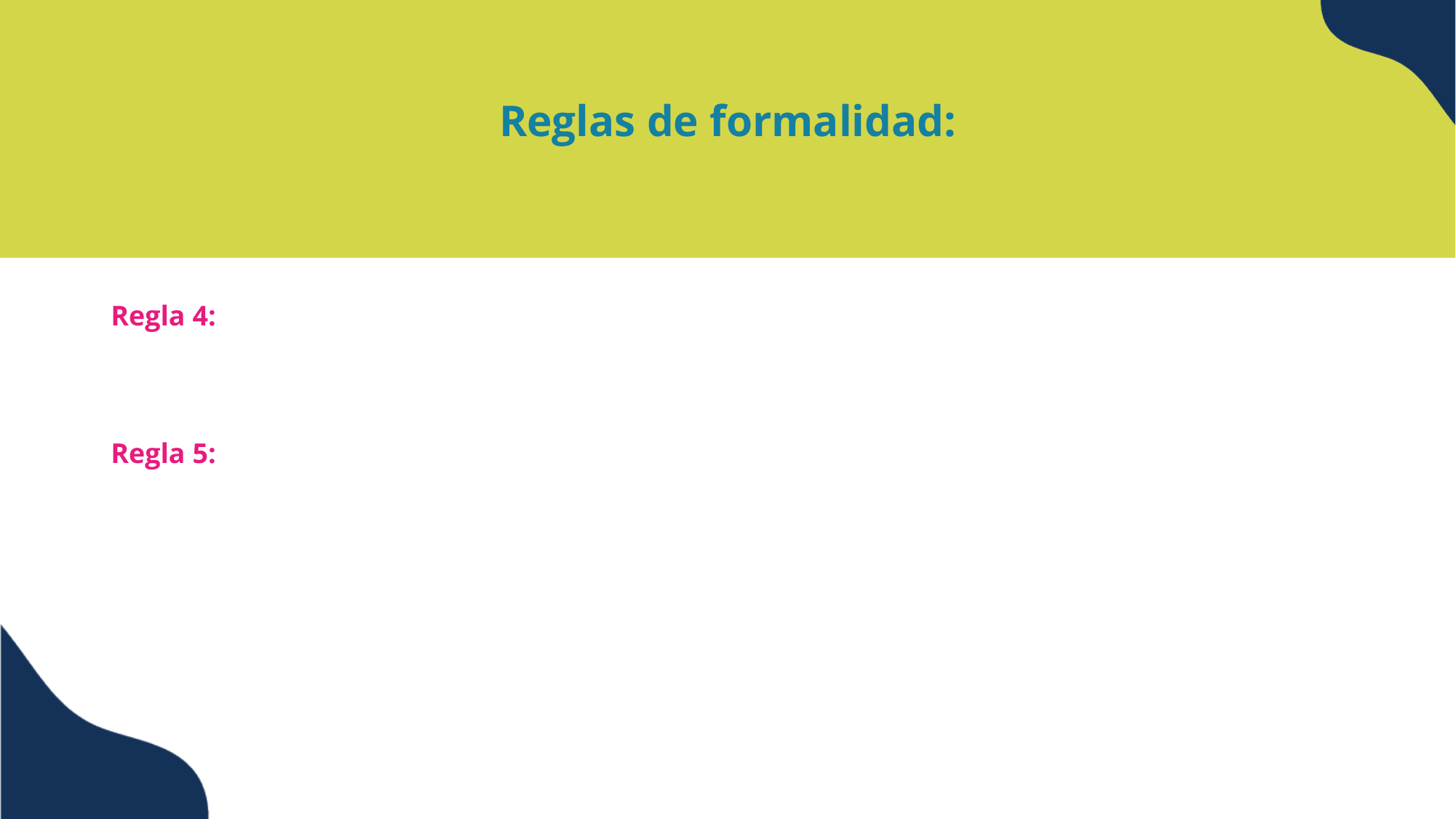

# Reglas de formalidad:
Regla 4:

Regla 5: